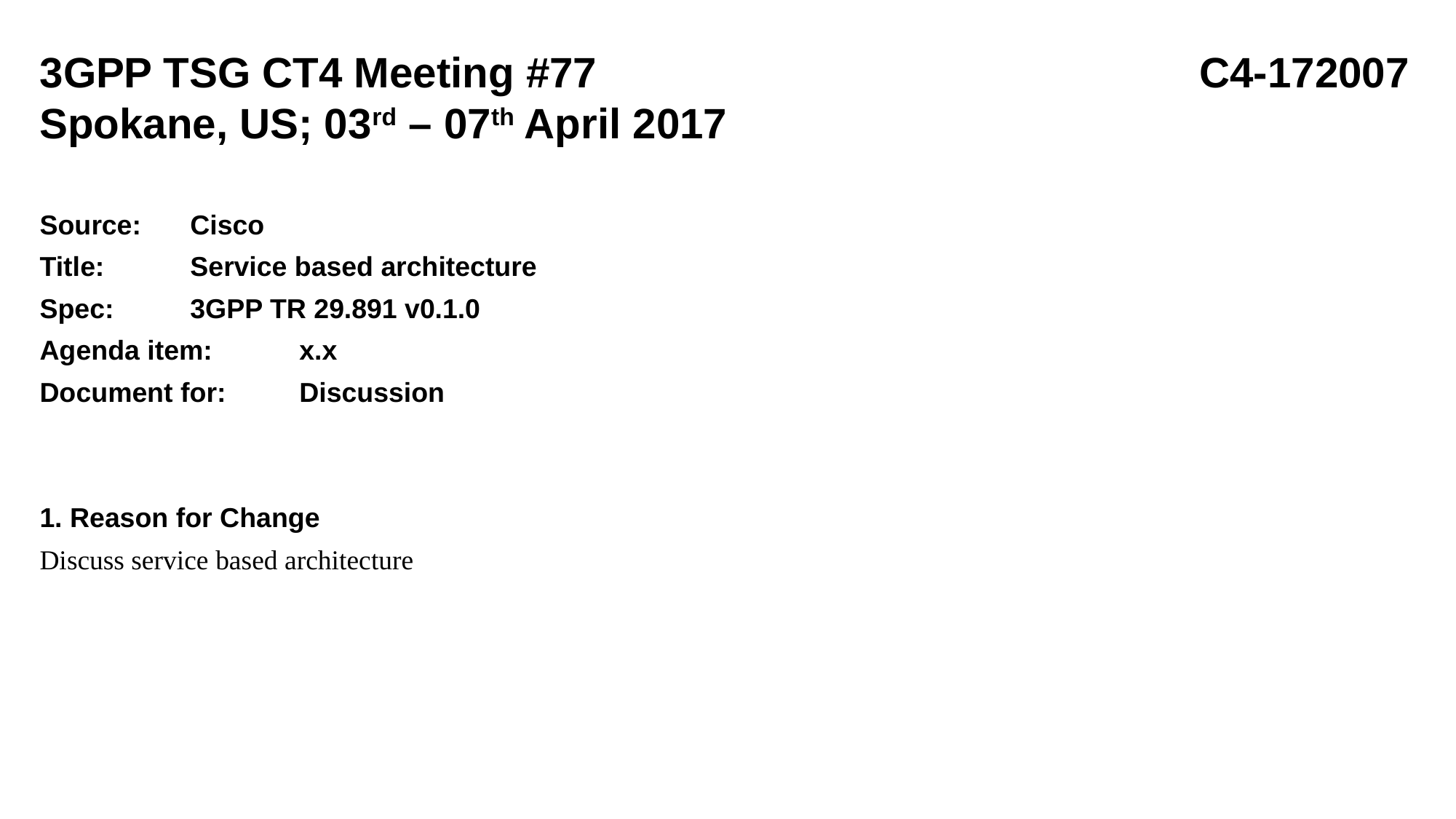

3GPP TSG CT4 Meeting #77	                                                   C4-172007
Spokane, US; 03rd – 07th April 2017

Source:	Cisco
Title:	Service based architecture
Spec:	3GPP TR 29.891 v0.1.0
Agenda item:	x.x
Document for:	Discussion

1. Reason for Change
Discuss service based architecture